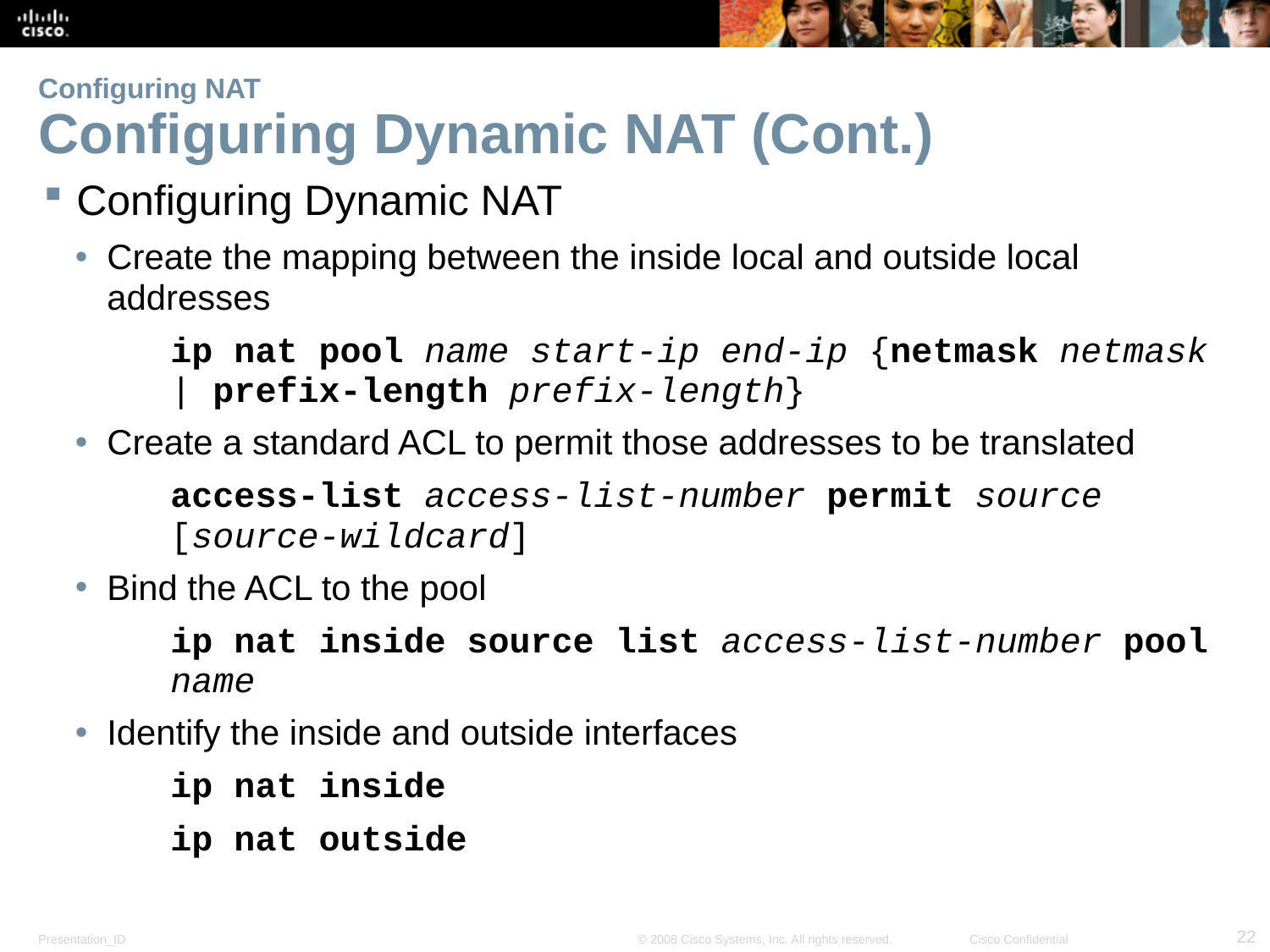

# Configuring NAT Configuring Dynamic NAT (Cont.)
Configuring Dynamic NAT
Create the mapping between the inside local and outside local addresses
ip nat pool name start-ip end-ip {netmask netmask | prefix-length prefix-length}
Create a standard ACL to permit those addresses to be translated
access-list access-list-number permit source [source-wildcard]
Bind the ACL to the pool
ip nat inside source list access-list-number pool name
Identify the inside and outside interfaces
ip nat inside
ip nat outside